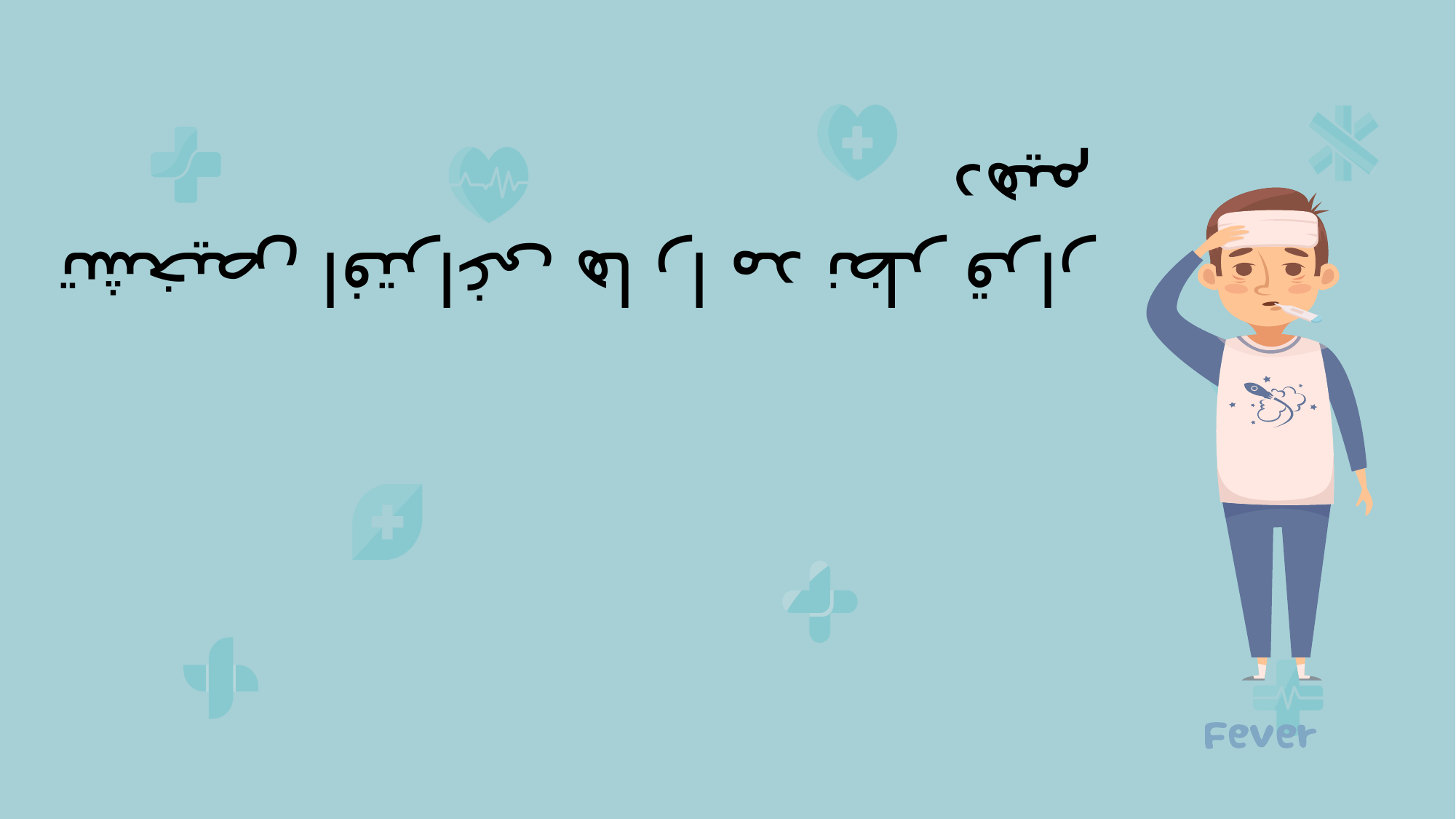

تشخیص افتراغی ها را مد نظر قرار دهیم